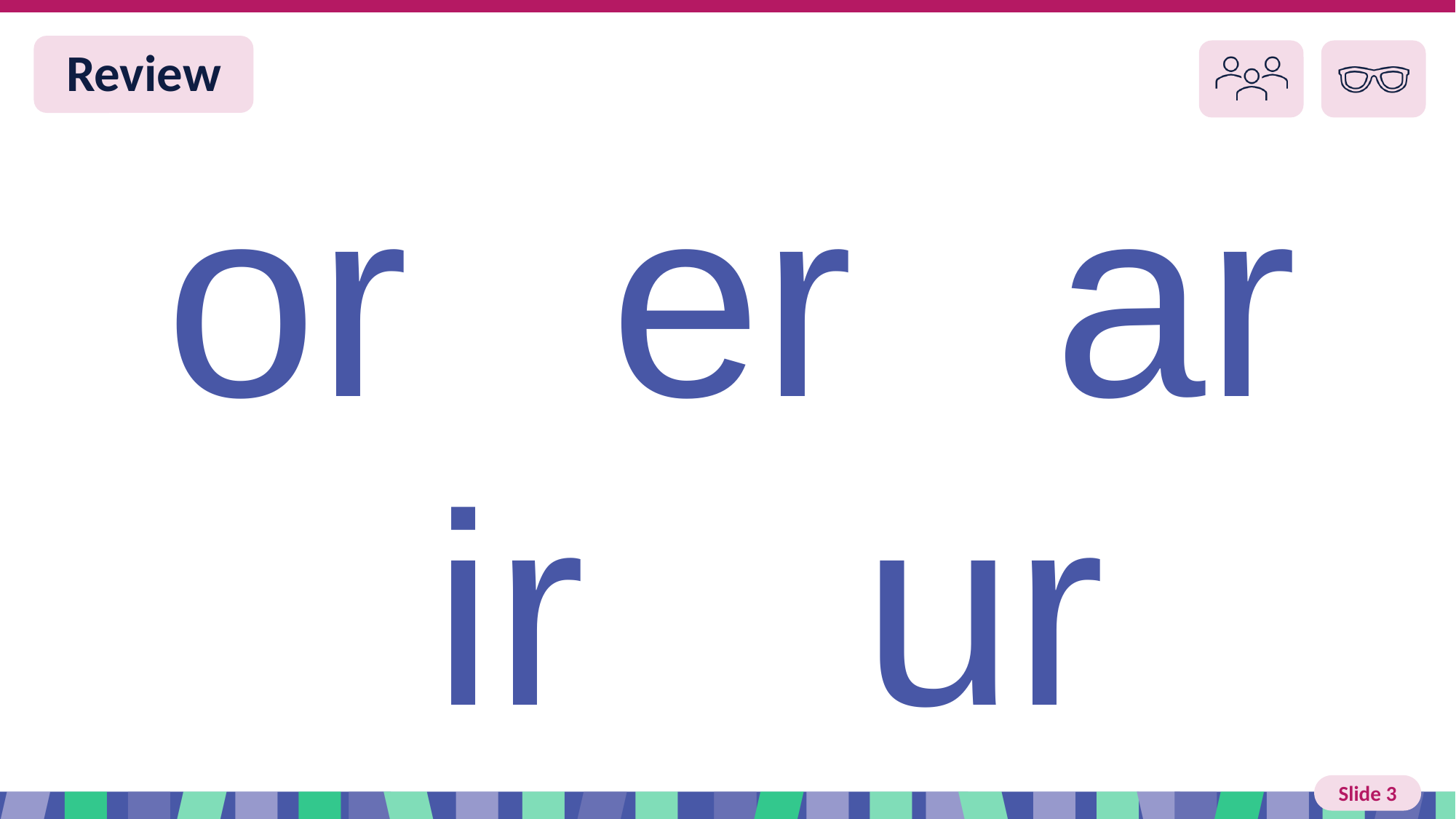

Slide 3 Review You do
 er
 ar
 or
 ur
 ir